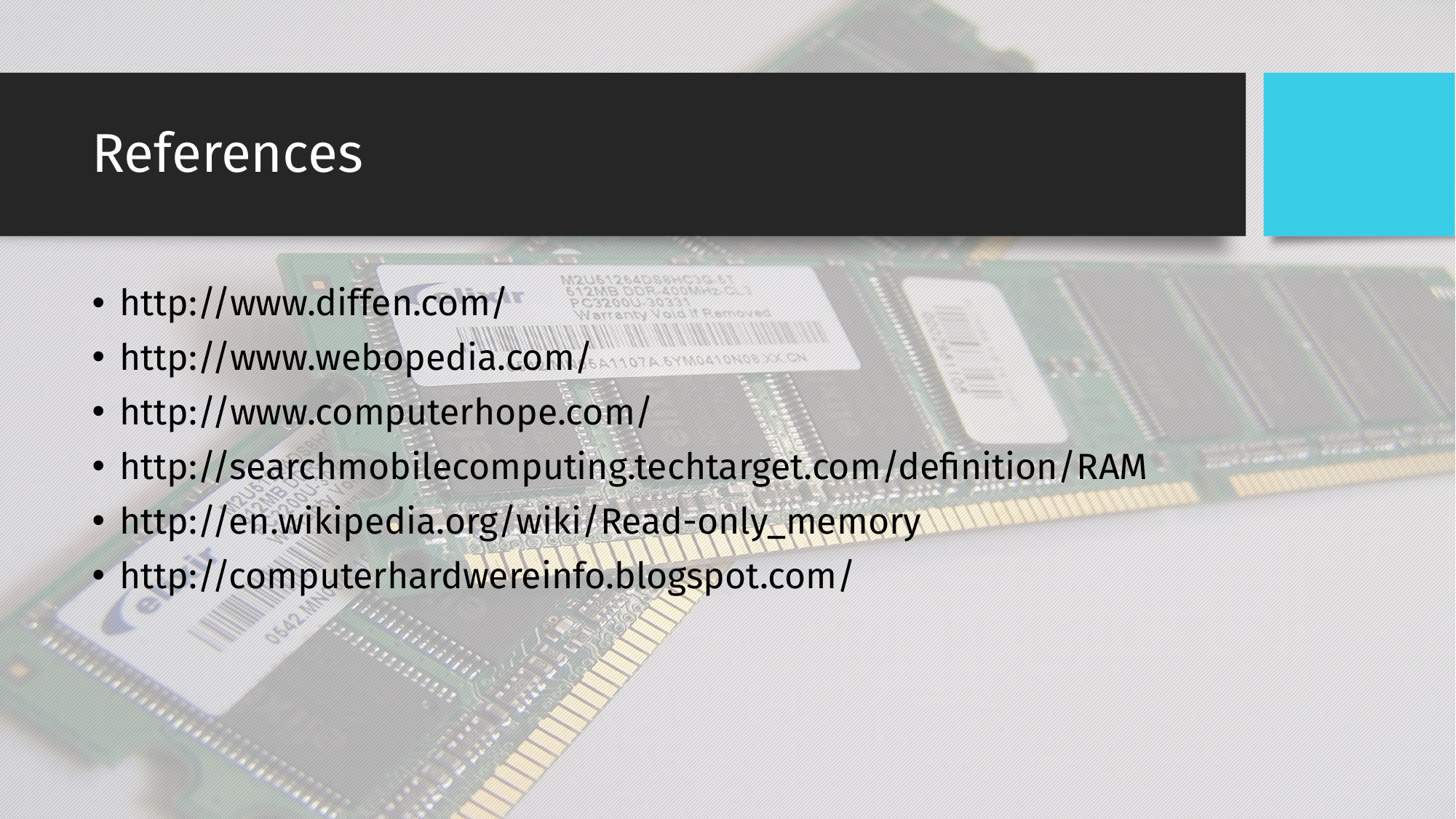

# References
http://www.diffen.com/
http://www.webopedia.com/
http://www.computerhope.com/
http://searchmobilecomputing.techtarget.com/definition/RAM
http://en.wikipedia.org/wiki/Read-only_memory
http://computerhardwereinfo.blogspot.com/